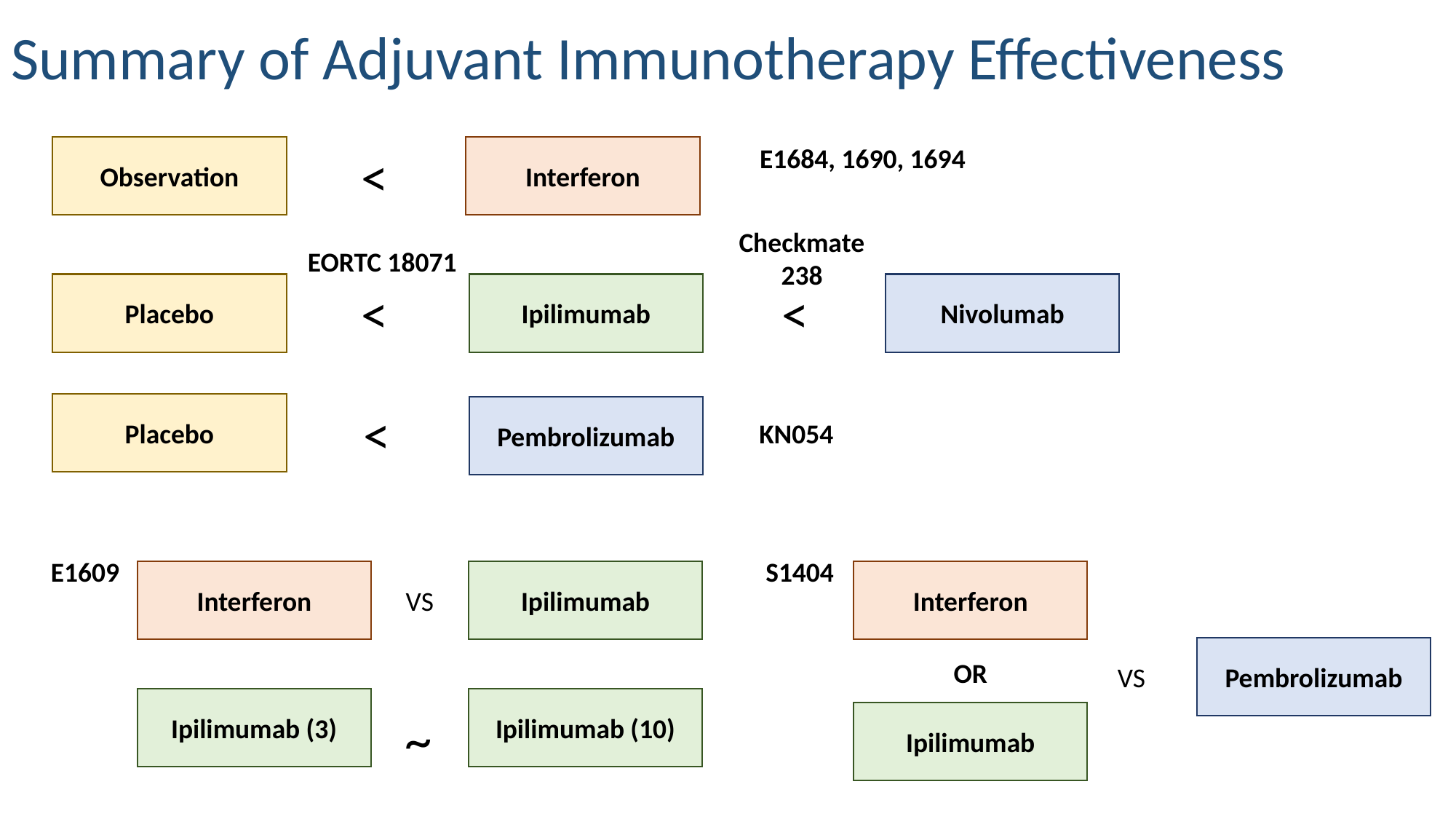

# Summary of Adjuvant Immunotherapy Effectiveness
E1684, 1690, 1694
Observation
<
Interferon
Checkmate
238
EORTC 18071
<
Nivolumab
Ipilimumab
<
Placebo
Placebo
<
Pembrolizumab
KN054
E1609
S1404
Interferon
Interferon
Ipilimumab
VS
Pembrolizumab
OR
VS
Ipilimumab (10)
Ipilimumab (3)
~
Ipilimumab